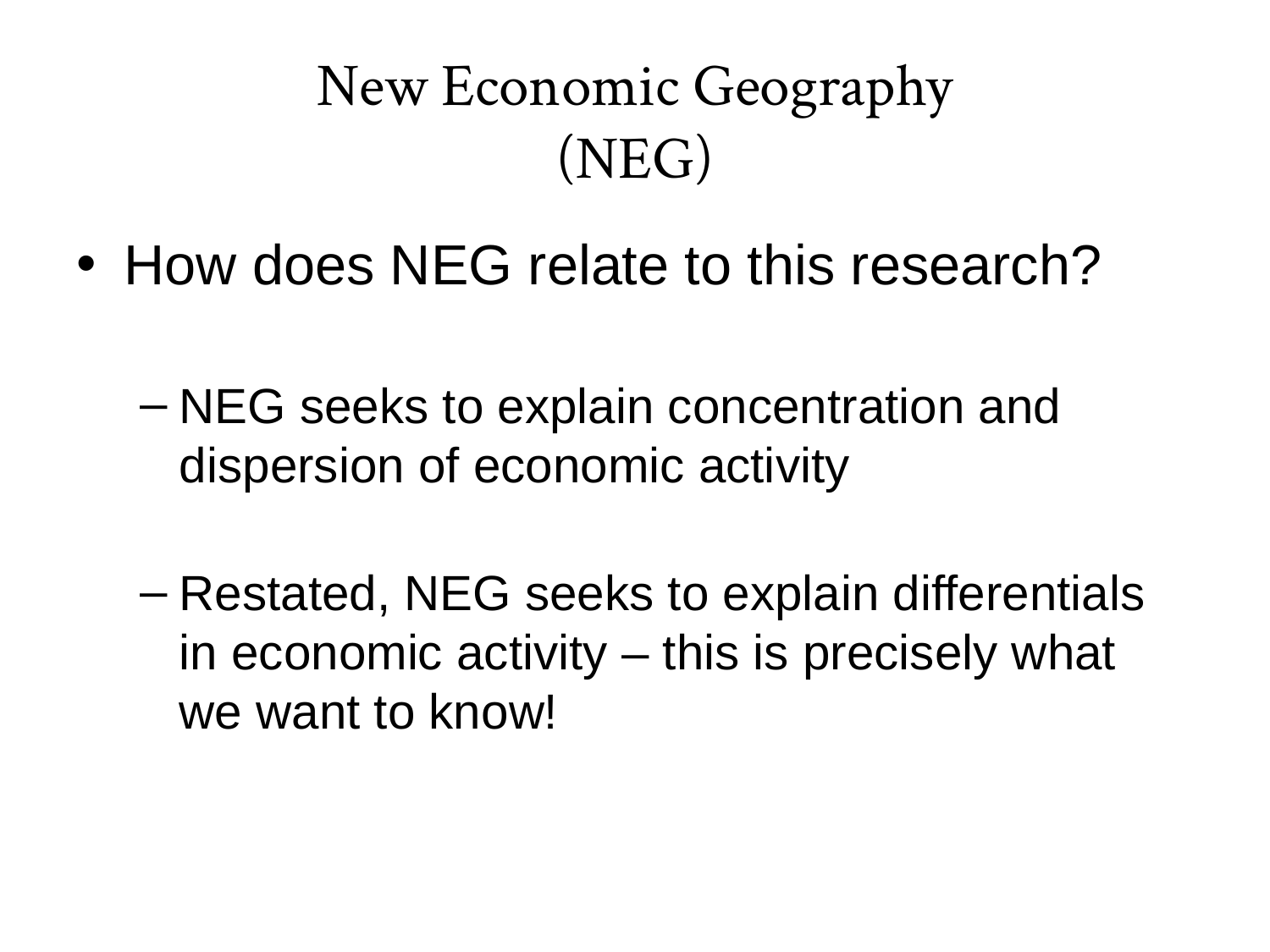

# New Economic Geography (NEG)
How does NEG relate to this research?
NEG seeks to explain concentration and dispersion of economic activity
Restated, NEG seeks to explain differentials in economic activity – this is precisely what we want to know!